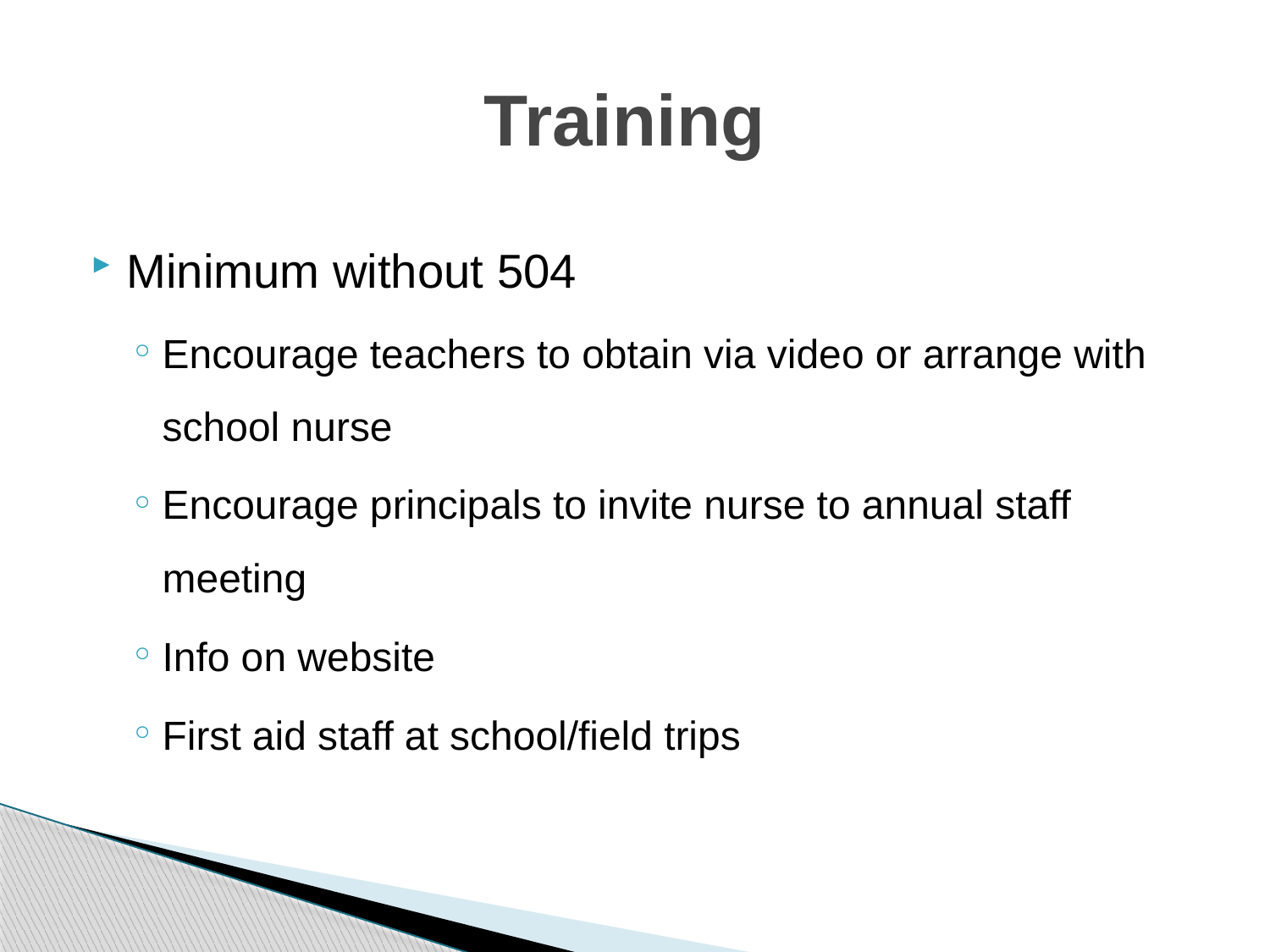

# Training
Minimum without 504
Encourage teachers to obtain via video or arrange with school nurse
Encourage principals to invite nurse to annual staff meeting
Info on website
First aid staff at school/field trips